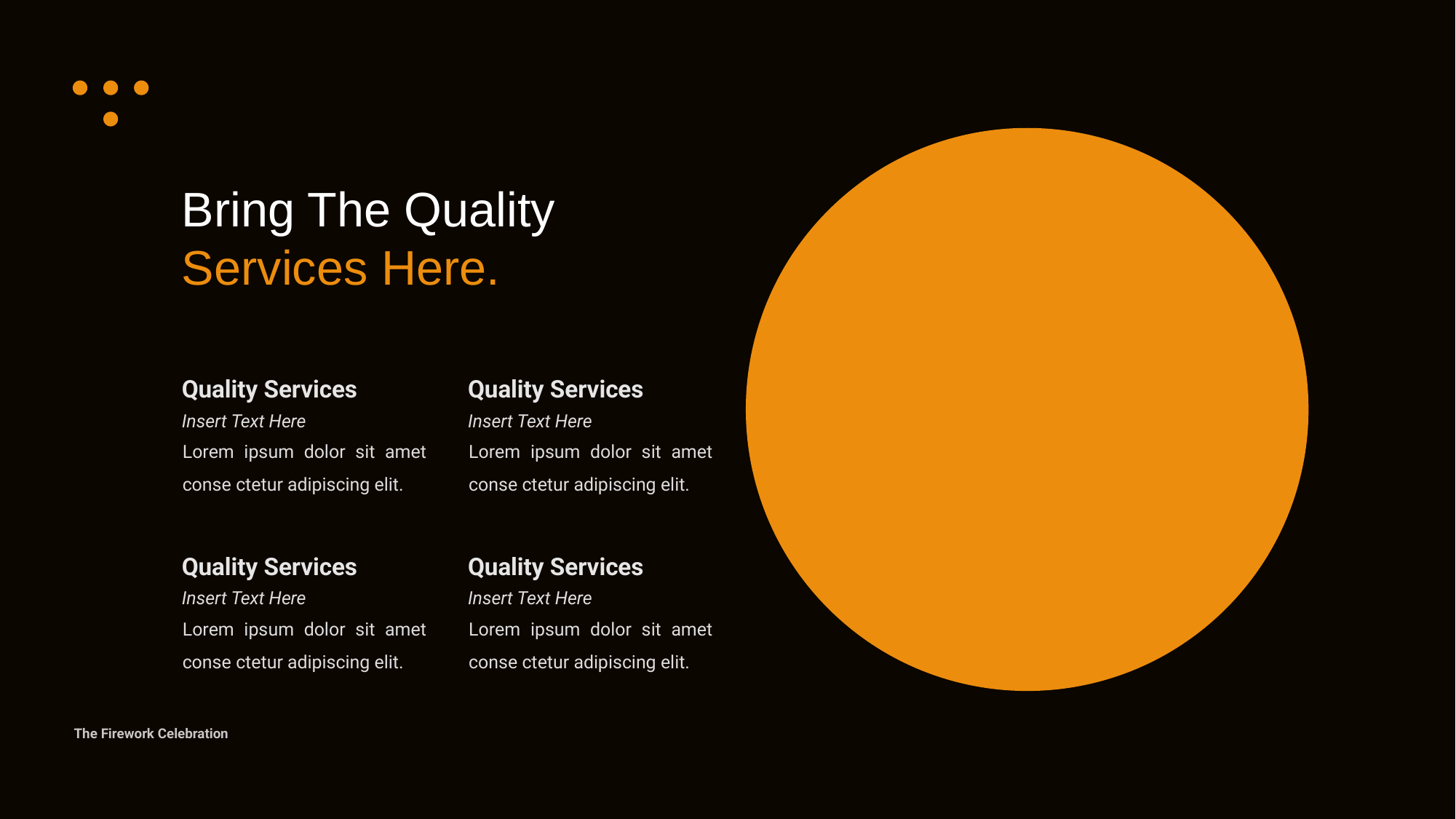

Bring The Quality Services Here.
Quality Services
Quality Services
Insert Text Here
Insert Text Here
Lorem ipsum dolor sit amet conse ctetur adipiscing elit.
Lorem ipsum dolor sit amet conse ctetur adipiscing elit.
Quality Services
Quality Services
Insert Text Here
Insert Text Here
Lorem ipsum dolor sit amet conse ctetur adipiscing elit.
Lorem ipsum dolor sit amet conse ctetur adipiscing elit.
The Firework Celebration